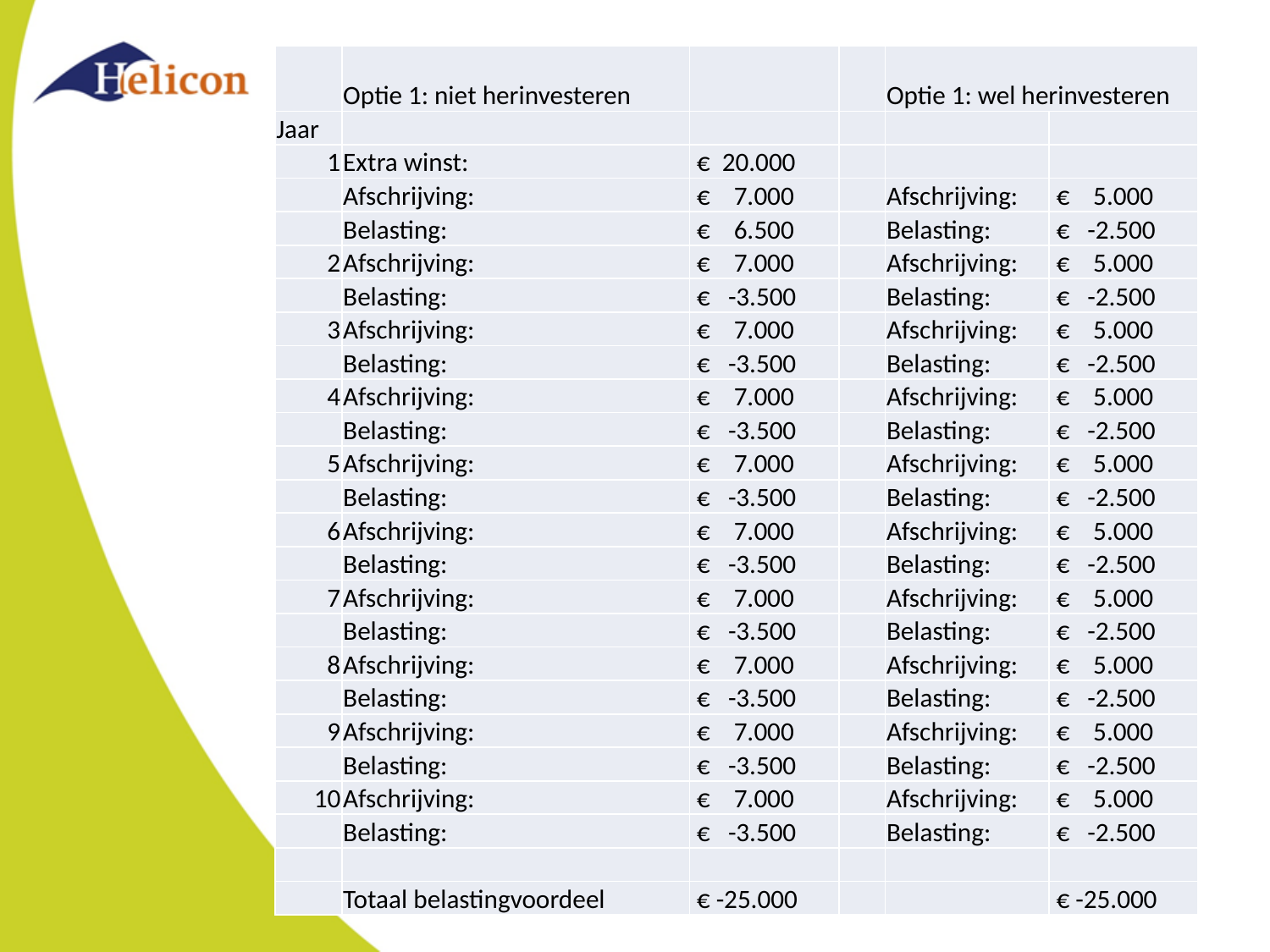

|  | Optie 1: niet herinvesteren |  |  | Optie 1: wel herinvesteren |  |
| --- | --- | --- | --- | --- | --- |
| Jaar |  |  |  |  |  |
| 1 | Extra winst: | € 20.000 |  |  |  |
|  | Afschrijving: | € 7.000 |  | Afschrijving: | € 5.000 |
|  | Belasting: | € 6.500 |  | Belasting: | € -2.500 |
| 2 | Afschrijving: | € 7.000 |  | Afschrijving: | € 5.000 |
|  | Belasting: | € -3.500 |  | Belasting: | € -2.500 |
| 3 | Afschrijving: | € 7.000 |  | Afschrijving: | € 5.000 |
|  | Belasting: | € -3.500 |  | Belasting: | € -2.500 |
| 4 | Afschrijving: | € 7.000 |  | Afschrijving: | € 5.000 |
|  | Belasting: | € -3.500 |  | Belasting: | € -2.500 |
| 5 | Afschrijving: | € 7.000 |  | Afschrijving: | € 5.000 |
|  | Belasting: | € -3.500 |  | Belasting: | € -2.500 |
| 6 | Afschrijving: | € 7.000 |  | Afschrijving: | € 5.000 |
|  | Belasting: | € -3.500 |  | Belasting: | € -2.500 |
| 7 | Afschrijving: | € 7.000 |  | Afschrijving: | € 5.000 |
|  | Belasting: | € -3.500 |  | Belasting: | € -2.500 |
| 8 | Afschrijving: | € 7.000 |  | Afschrijving: | € 5.000 |
|  | Belasting: | € -3.500 |  | Belasting: | € -2.500 |
| 9 | Afschrijving: | € 7.000 |  | Afschrijving: | € 5.000 |
|  | Belasting: | € -3.500 |  | Belasting: | € -2.500 |
| 10 | Afschrijving: | € 7.000 |  | Afschrijving: | € 5.000 |
|  | Belasting: | € -3.500 |  | Belasting: | € -2.500 |
|  |  |  |  |  |  |
|  | Totaal belastingvoordeel | € -25.000 |  |  | € -25.000 |
#